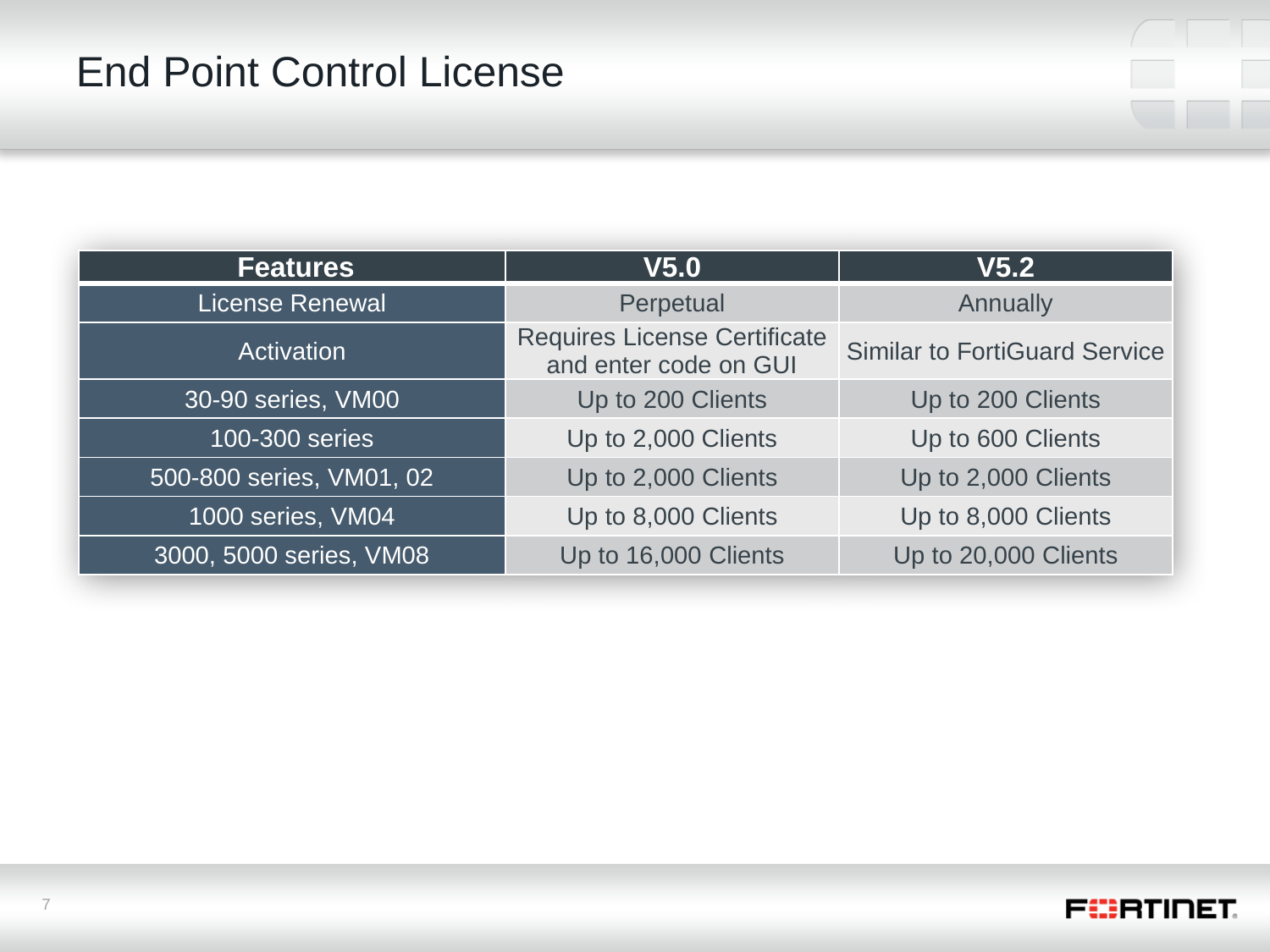

# End Point Control License
| Features | V5.0 | V5.2 |
| --- | --- | --- |
| License Renewal | Perpetual | Annually |
| Activation | Requires License Certificate and enter code on GUI | Similar to FortiGuard Service |
| 30-90 series, VM00 | Up to 200 Clients | Up to 200 Clients |
| 100-300 series | Up to 2,000 Clients | Up to 600 Clients |
| 500-800 series, VM01, 02 | Up to 2,000 Clients | Up to 2,000 Clients |
| 1000 series, VM04 | Up to 8,000 Clients | Up to 8,000 Clients |
| 3000, 5000 series, VM08 | Up to 16,000 Clients | Up to 20,000 Clients |